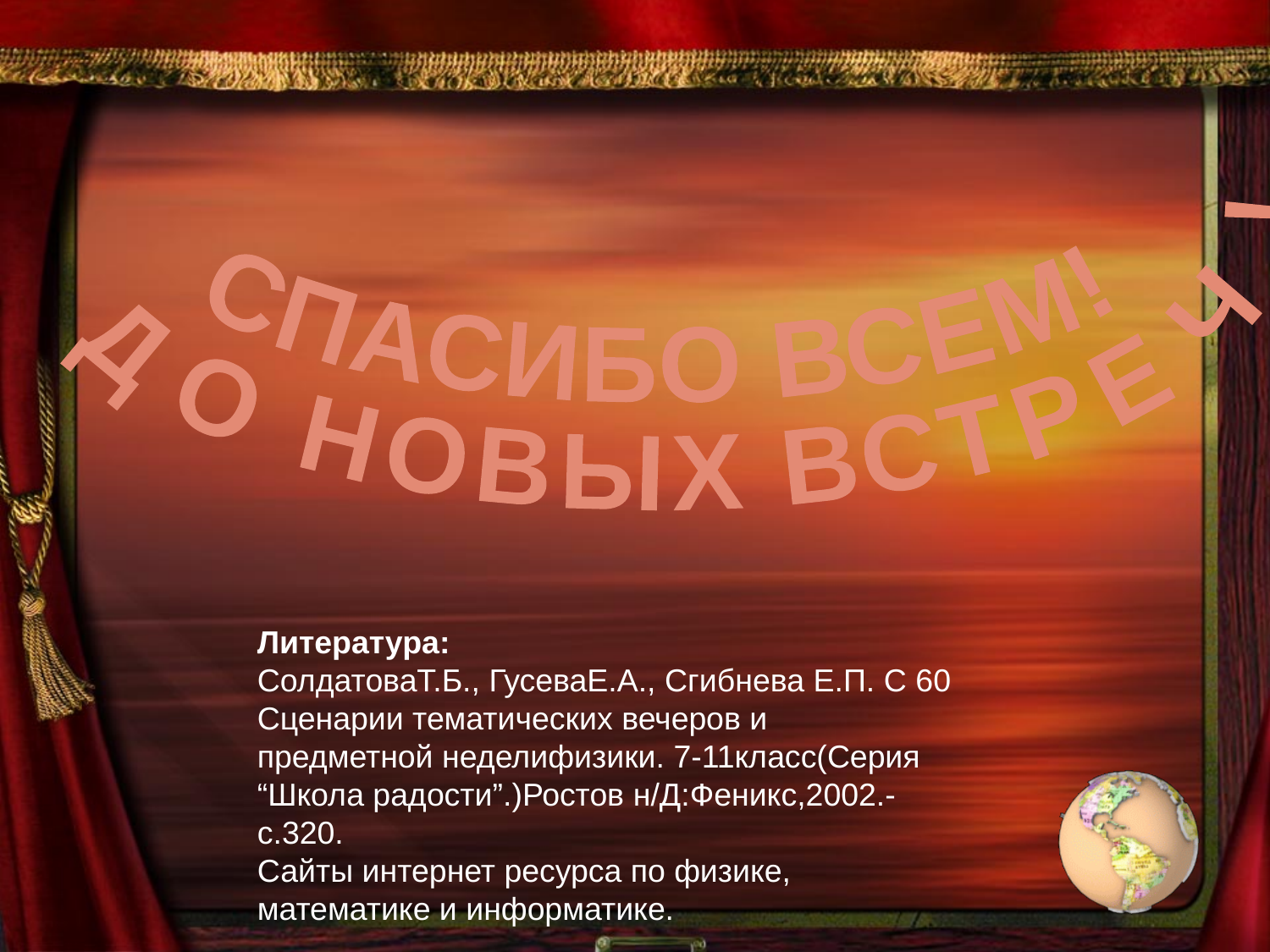

СПАСИБО ВСЕМ!
 ДО НОВЫХ ВСТРЕЧ!
Литература:
СолдатоваТ.Б., ГусеваЕ.А., Сгибнева Е.П. С 60 Сценарии тематических вечеров и предметной неделифизики. 7-11класс(Серия “Школа радости”.)Ростов н/Д:Феникс,2002.-с.320.
Сайты интернет ресурса по физике, математике и информатике.